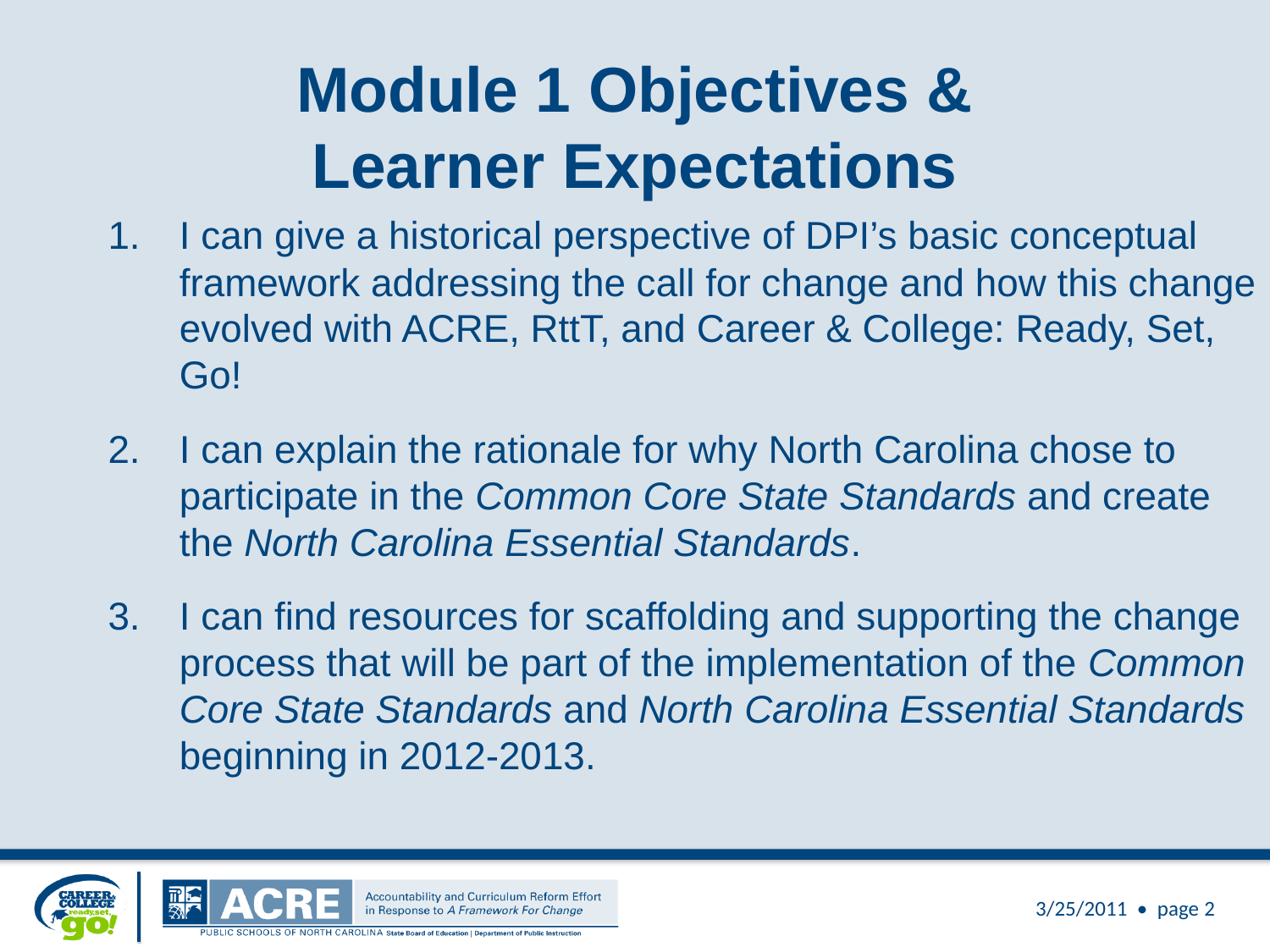

# Module 1 Objectives & Learner Expectations

I can give a historical perspective of DPI’s basic conceptual framework addressing the call for change and how this change evolved with ACRE, RttT, and Career & College: Ready, Set, Go!

I can explain the rationale for why North Carolina chose to participate in the Common Core State Standards and create the North Carolina Essential Standards.

I can find resources for scaffolding and supporting the change process that will be part of the implementation of the Common Core State Standards and North Carolina Essential Standards beginning in 2012-2013.

3/25/2011  •  page 2